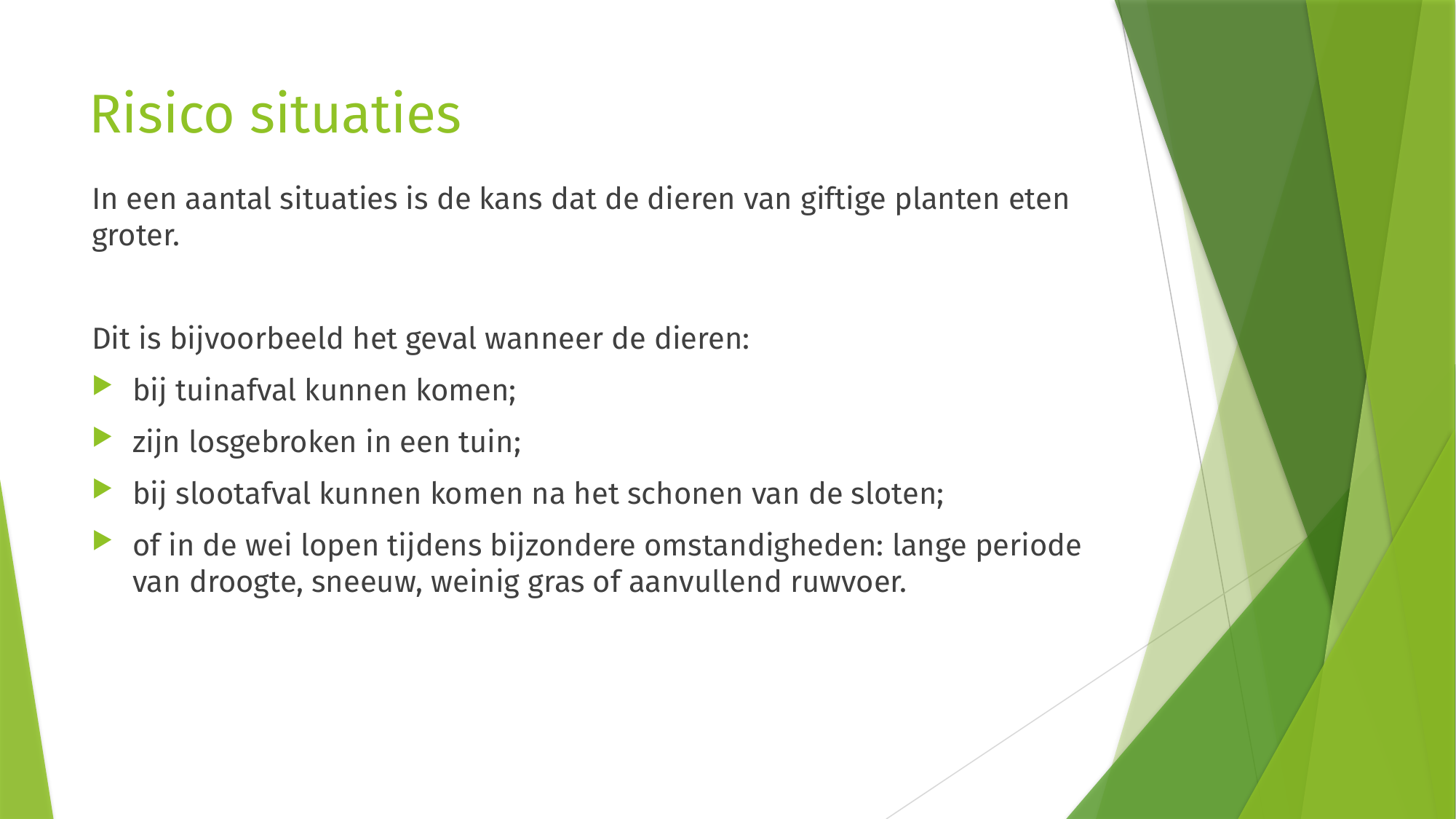

# Risico situaties
In een aantal situaties is de kans dat de dieren van giftige planten eten groter.

Dit is bijvoorbeeld het geval wanneer de dieren:
bij tuinafval kunnen komen;
zijn losgebroken in een tuin;
bij slootafval kunnen komen na het schonen van de sloten;
of in de wei lopen tijdens bijzondere omstandigheden: lange periode van droogte, sneeuw, weinig gras of aanvullend ruwvoer.